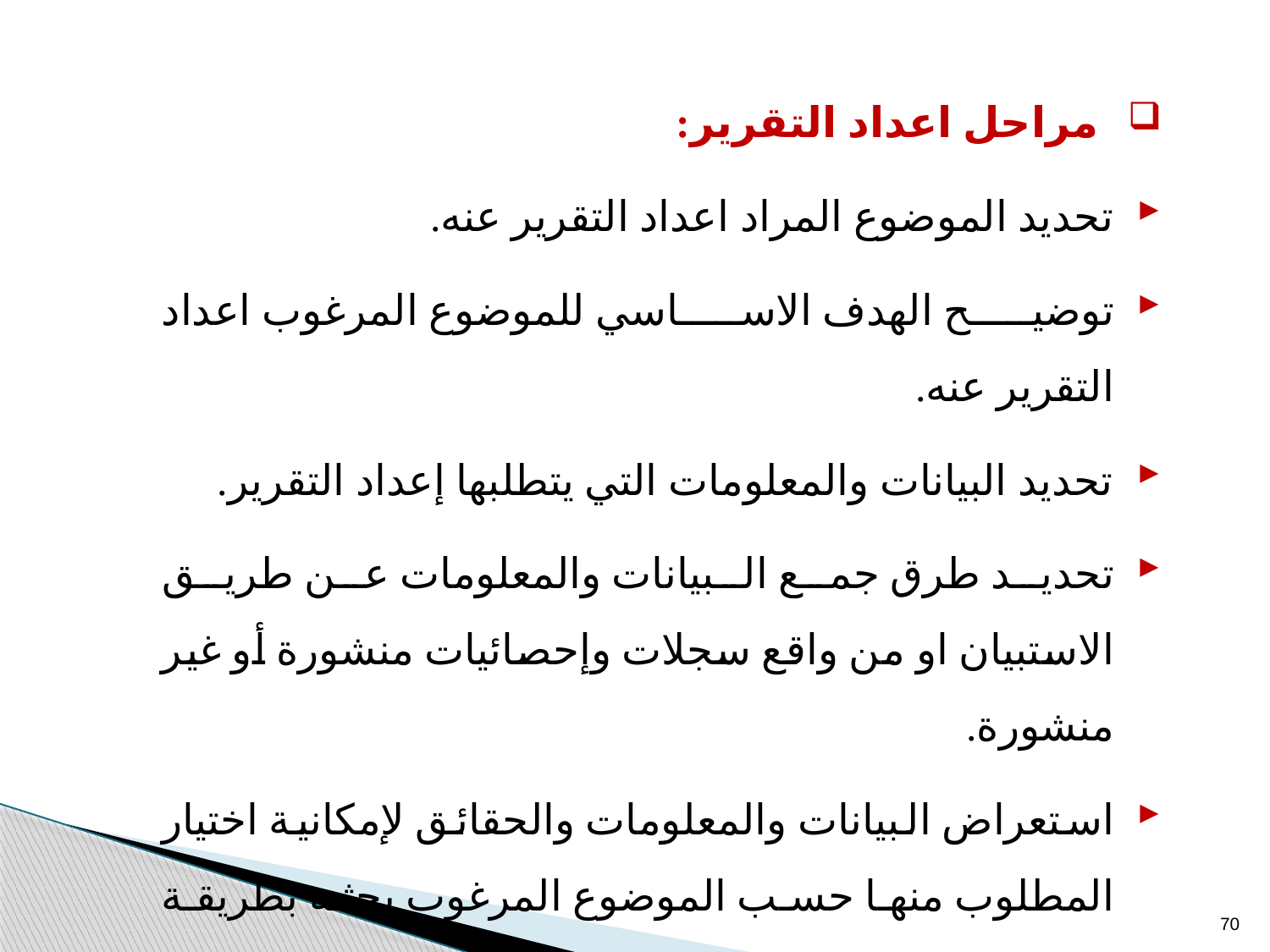

مراحل اعداد التقرير:
تحديد الموضوع المراد اعداد التقرير عنه.
توضيح الهدف الاساسي للموضوع المرغوب اعداد التقرير عنه.
تحديد البيانات والمعلومات التي يتطلبها إعداد التقرير.
تحديد طرق جمع البيانات والمعلومات عن طريق الاستبيان او من واقع سجلات وإحصائيات منشورة أو غير منشورة.
استعراض البيانات والمعلومات والحقائق لإمكانية اختيار المطلوب منها حسب الموضوع المرغوب بحثه بطريقة واضحة لا غموض فيها مع استبعاد البيانات المتناقضة والتي يشك في صحتها ودقتها
70